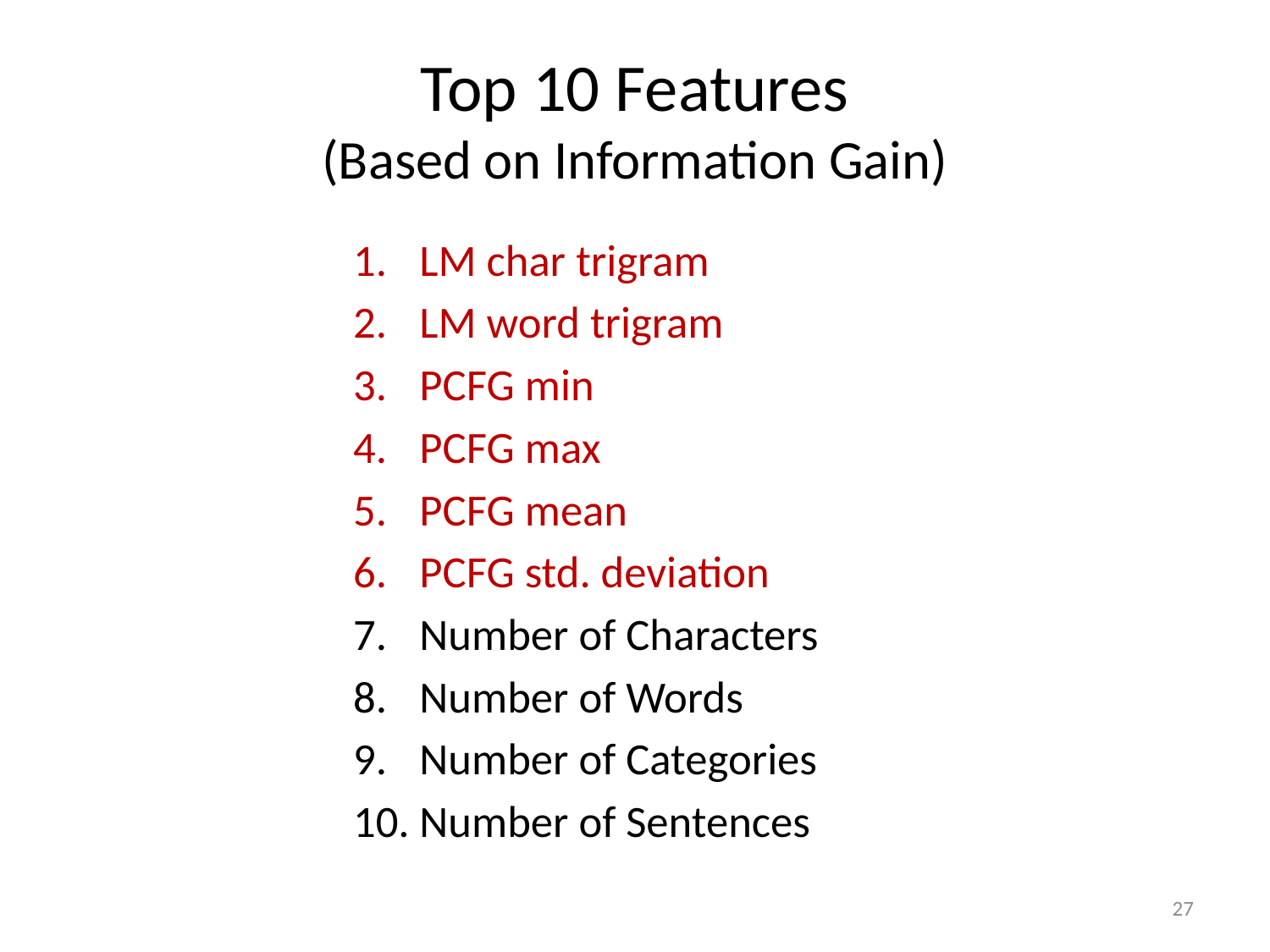

# Top 10 Features (Based on Information Gain)
LM char trigram
LM word trigram
PCFG min
PCFG max
PCFG mean
PCFG std. deviation
Number of Characters
Number of Words
Number of Categories
Number of Sentences
27